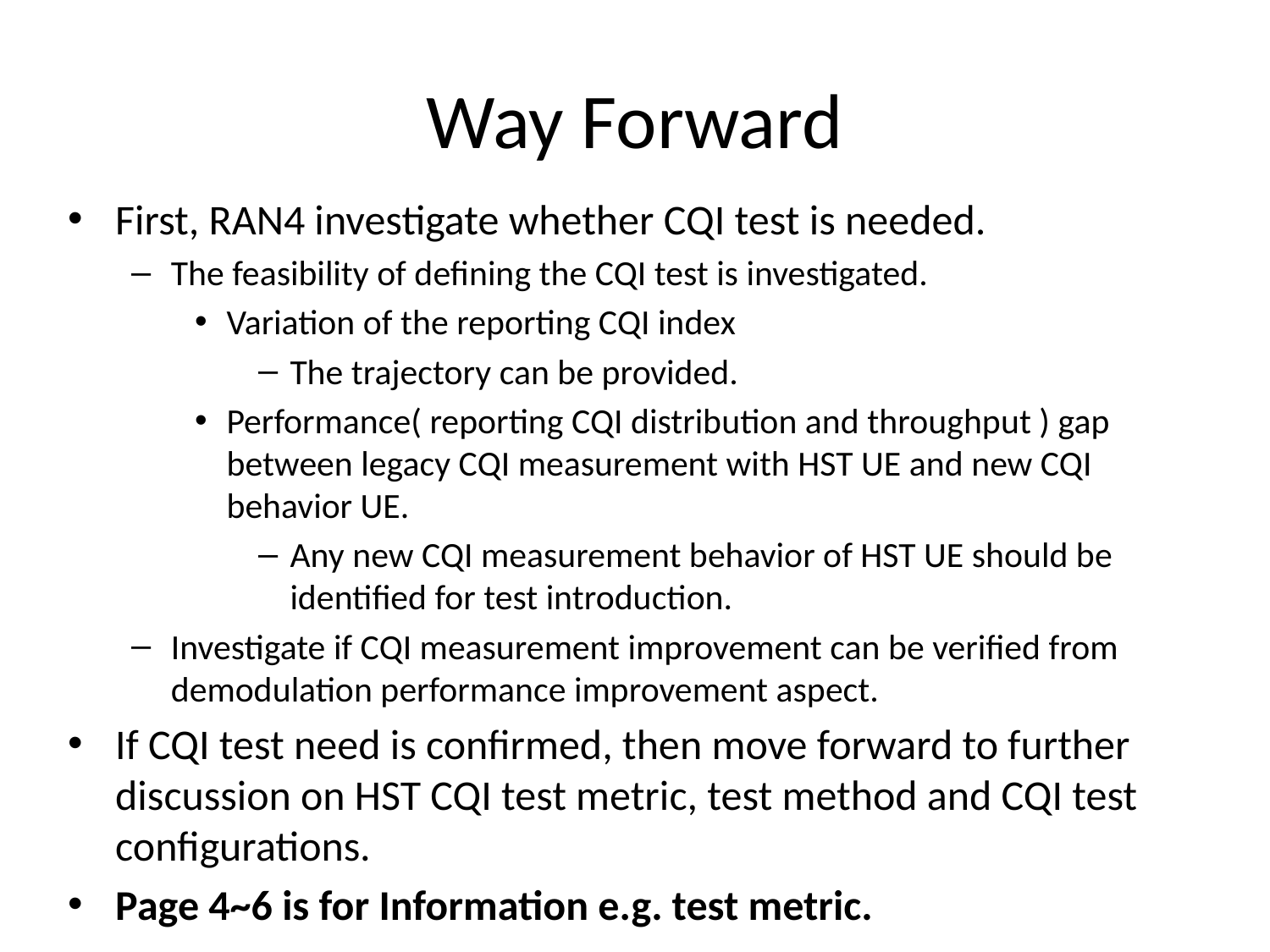

# Way Forward
First, RAN4 investigate whether CQI test is needed.
The feasibility of defining the CQI test is investigated.
Variation of the reporting CQI index
The trajectory can be provided.
Performance( reporting CQI distribution and throughput ) gap between legacy CQI measurement with HST UE and new CQI behavior UE.
Any new CQI measurement behavior of HST UE should be identified for test introduction.
Investigate if CQI measurement improvement can be verified from demodulation performance improvement aspect.
If CQI test need is confirmed, then move forward to further discussion on HST CQI test metric, test method and CQI test configurations.
Page 4~6 is for Information e.g. test metric.